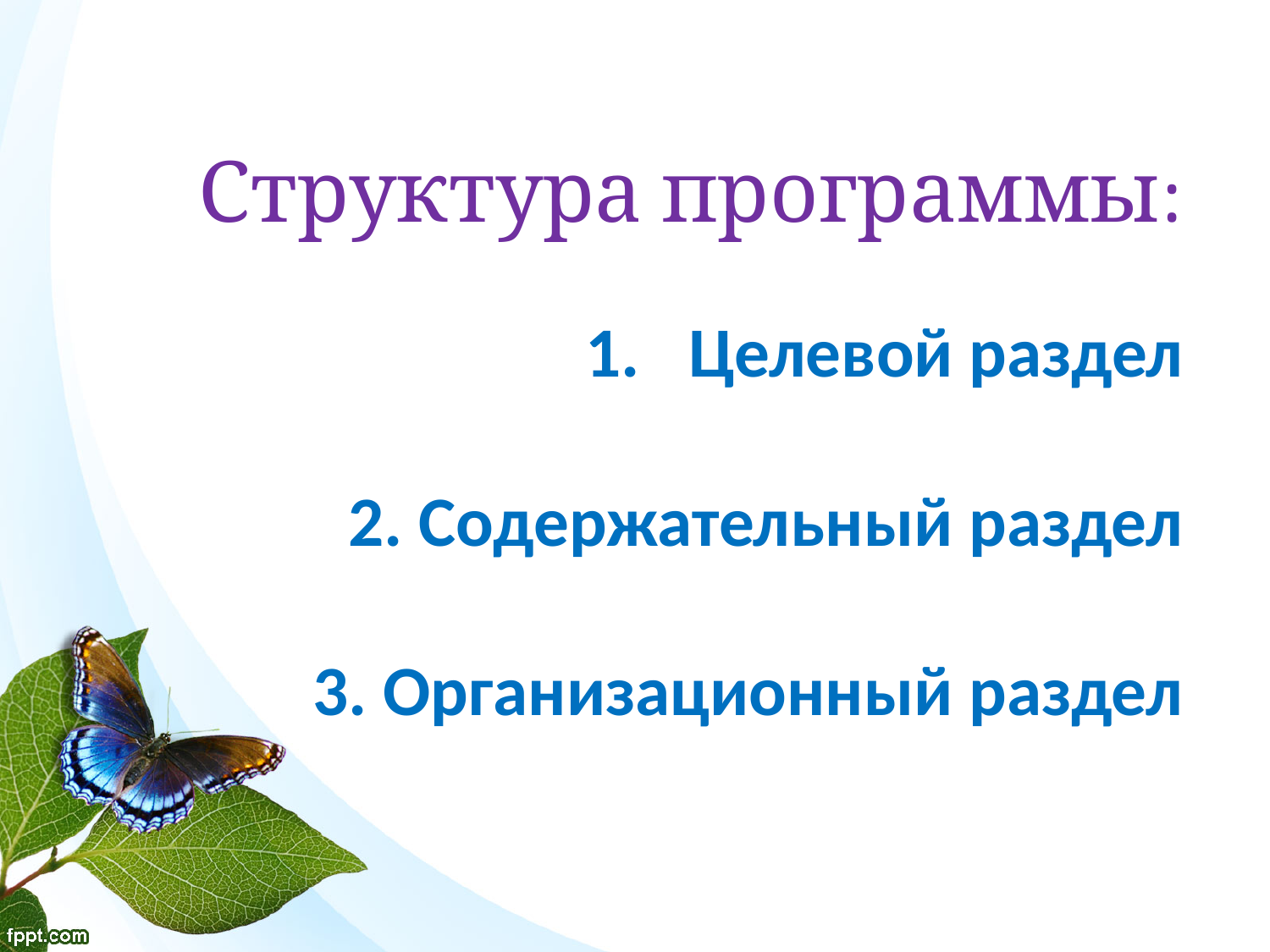

Структура программы:

Целевой раздел

2. Содержательный раздел

3. Организационный раздел